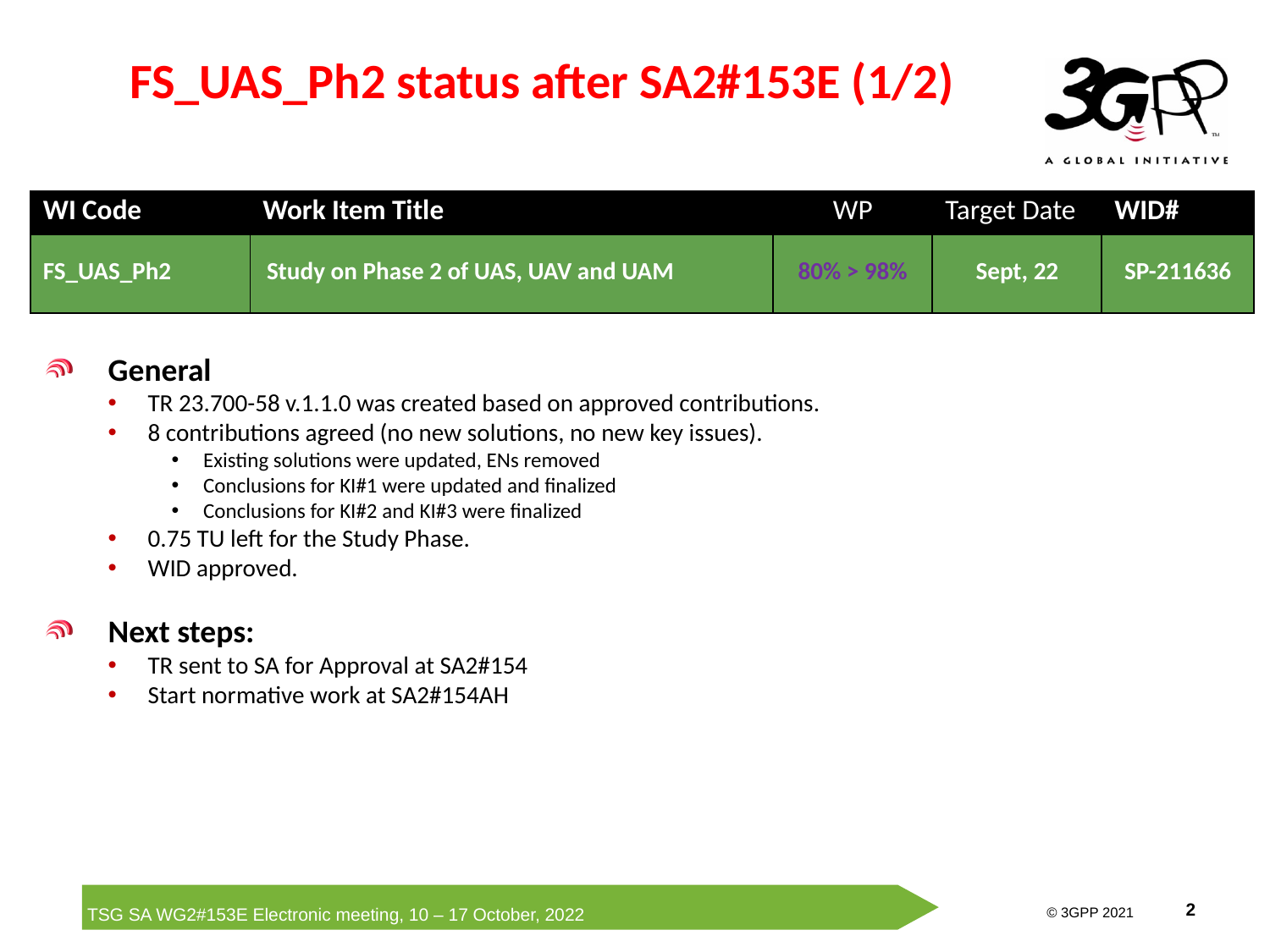

# FS_UAS_Ph2 status after SA2#153E (1/2)
| WI Code | Work Item Title | WP | Target Date | WID# |
| --- | --- | --- | --- | --- |
| FS\_UAS\_Ph2 | Study on Phase 2 of UAS, UAV and UAM | 80% > 98% | Sept, 22 | SP-211636 |
General
TR 23.700-58 v.1.1.0 was created based on approved contributions.
8 contributions agreed (no new solutions, no new key issues).
Existing solutions were updated, ENs removed
Conclusions for KI#1 were updated and finalized
Conclusions for KI#2 and KI#3 were finalized
0.75 TU left for the Study Phase.
WID approved.

Next steps:
TR sent to SA for Approval at SA2#154
Start normative work at SA2#154AH